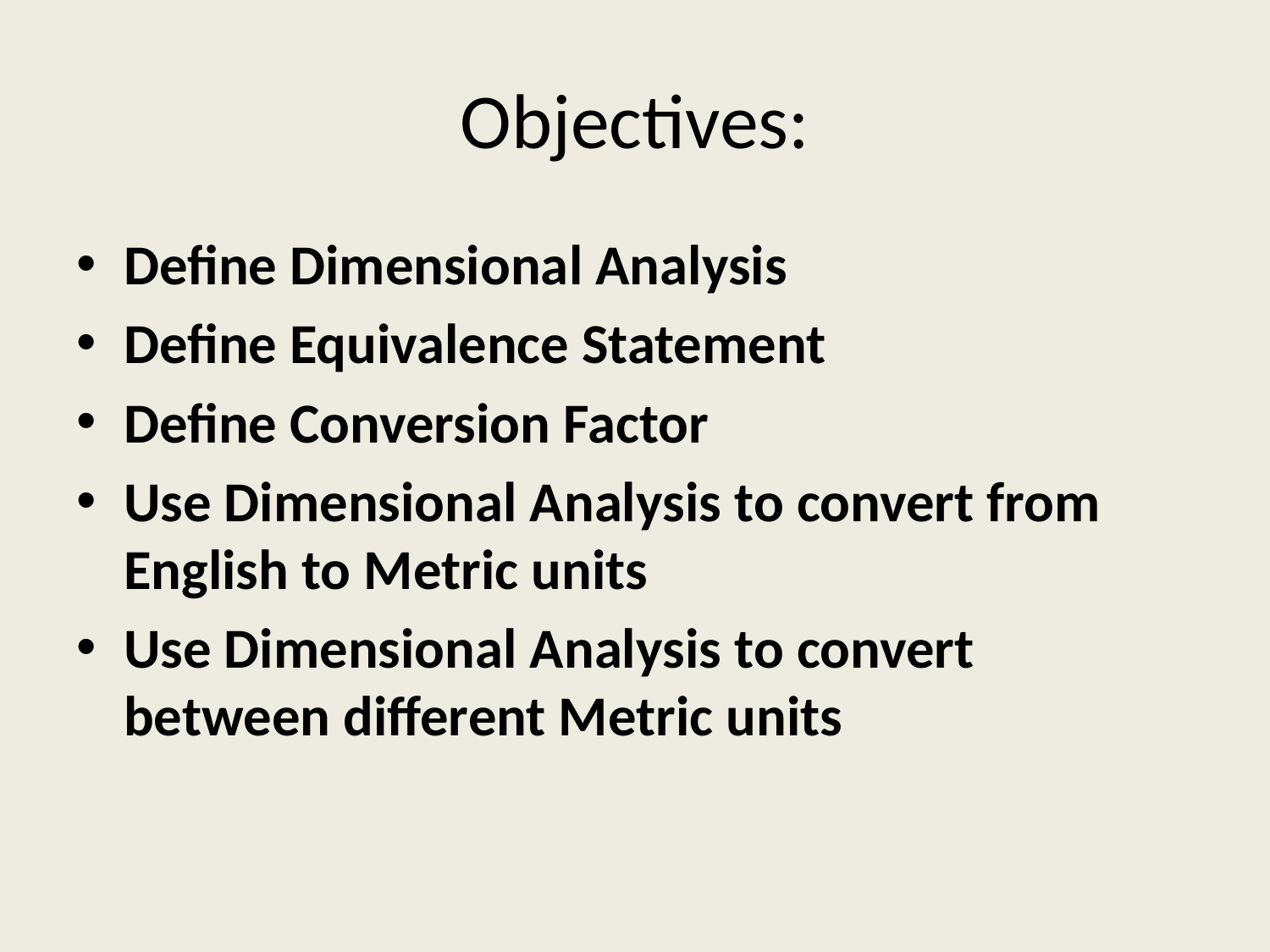

# Objectives:
Define Dimensional Analysis
Define Equivalence Statement
Define Conversion Factor
Use Dimensional Analysis to convert from English to Metric units
Use Dimensional Analysis to convert between different Metric units